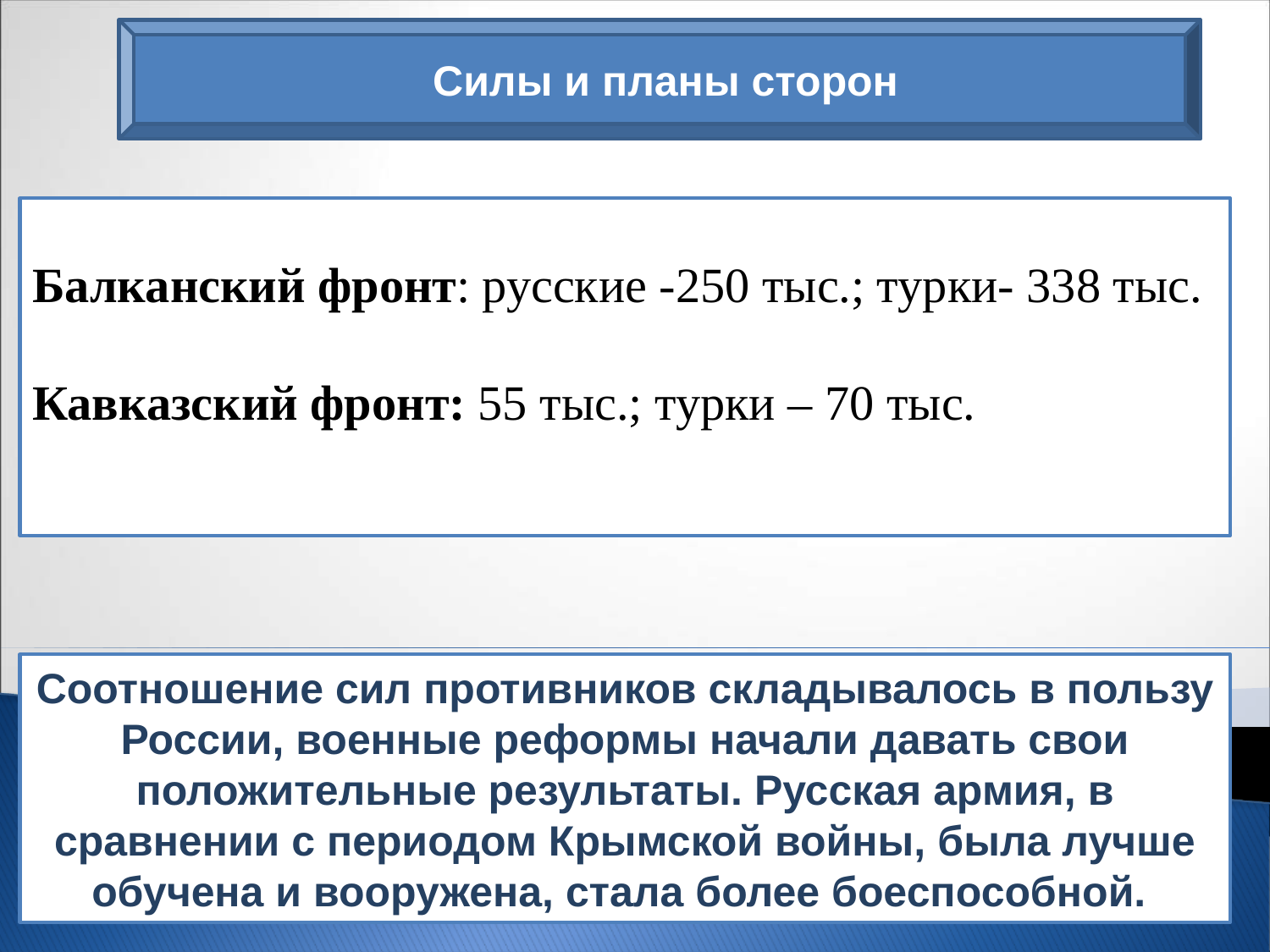

Силы и планы сторон

Балканский фронт: русские -250 тыс.; турки- 338 тыс.

Кавказский фронт: 55 тыс.; турки – 70 тыс.

Соотношение сил противников складывалось в пользу России, военные реформы начали давать свои положительные результаты. Русская армия, в сравнении с периодом Крымской войны, была лучше обучена и вооружена, стала более боеспособной.